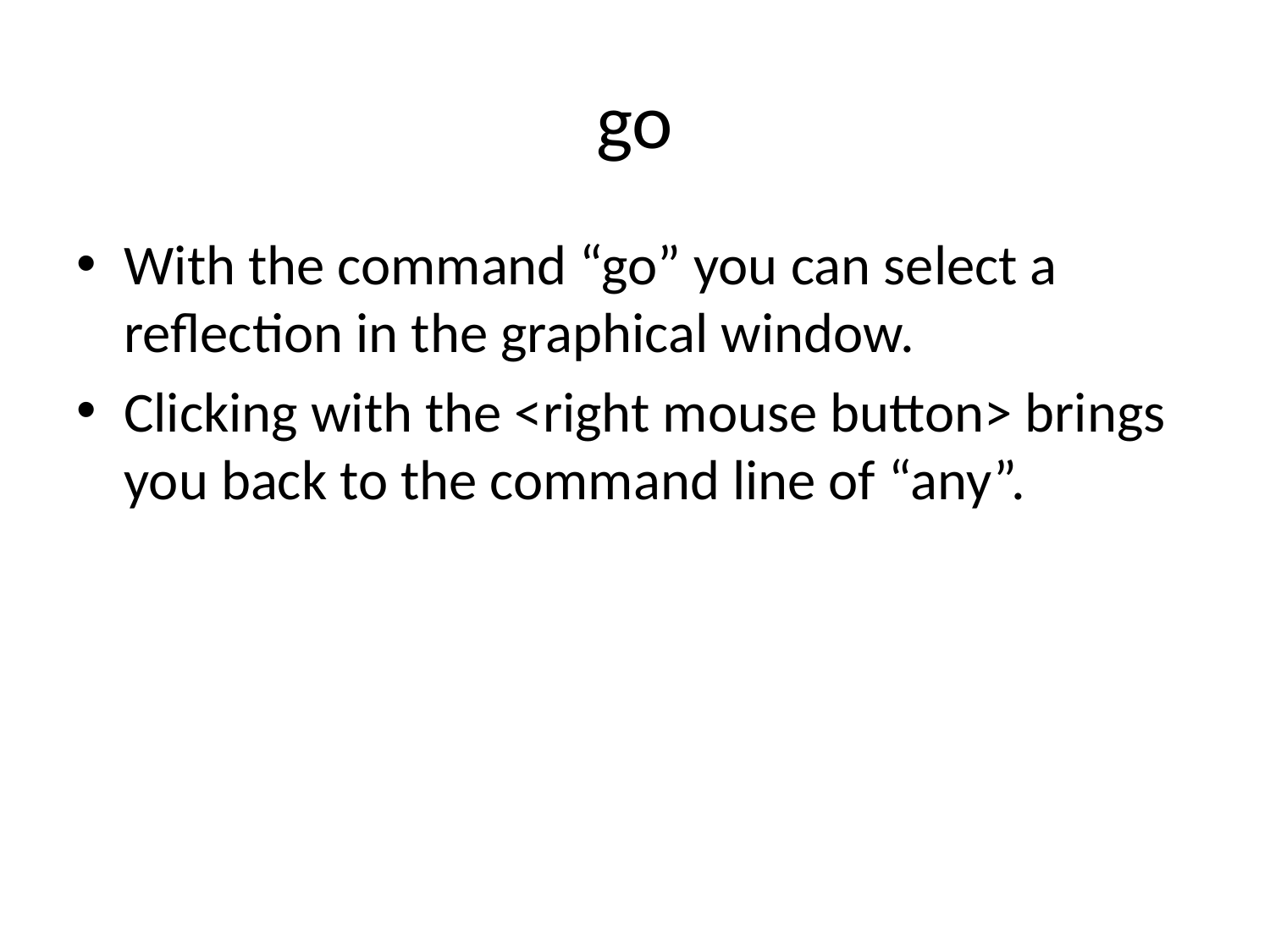

# go
With the command “go” you can select a reflection in the graphical window.
Clicking with the <right mouse button> brings you back to the command line of “any”.